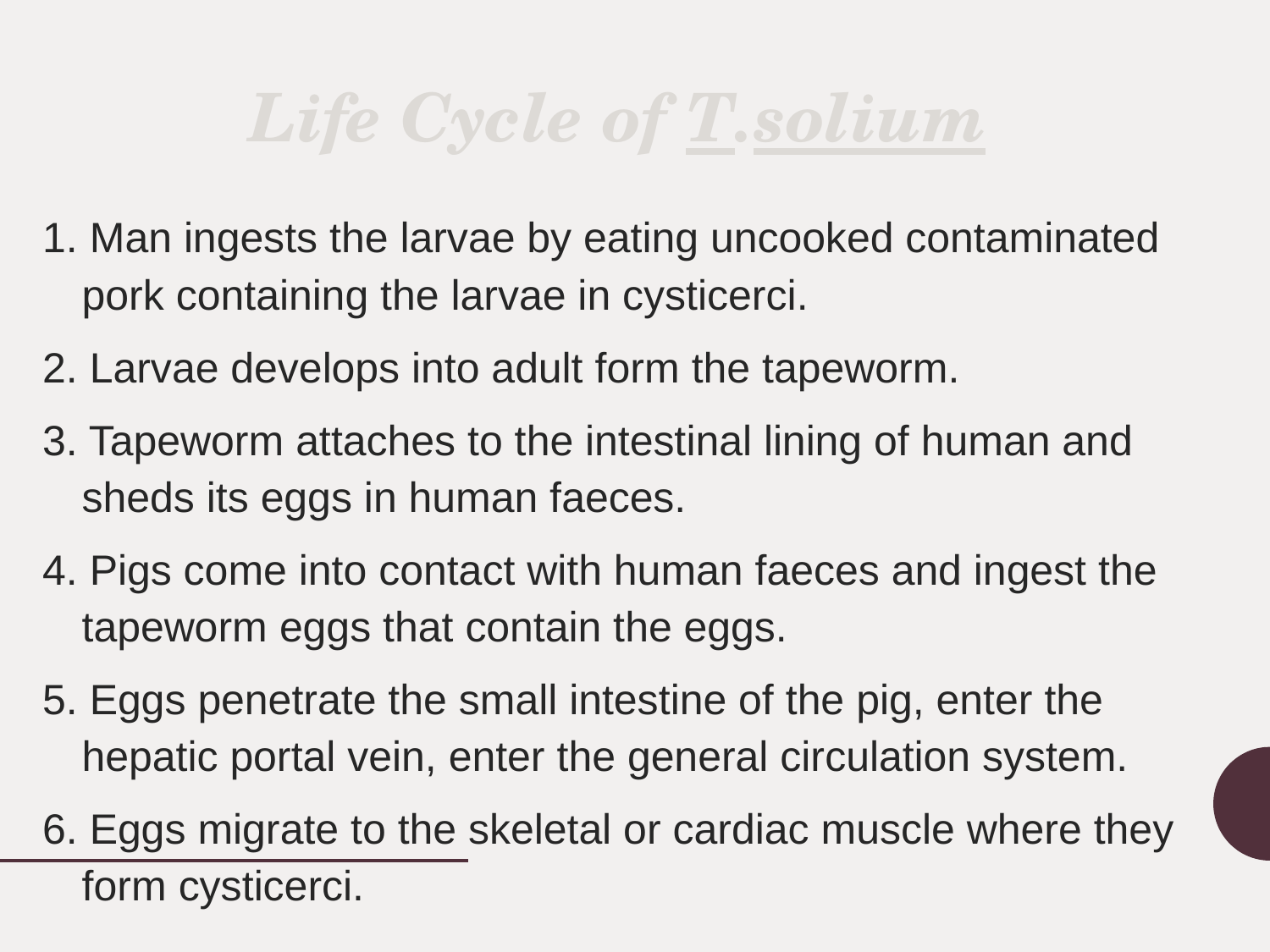

# Life Cycle of T.solium
1. Man ingests the larvae by eating uncooked contaminated pork containing the larvae in cysticerci.
2. Larvae develops into adult form the tapeworm.
3. Tapeworm attaches to the intestinal lining of human and sheds its eggs in human faeces.
4. Pigs come into contact with human faeces and ingest the tapeworm eggs that contain the eggs.
5. Eggs penetrate the small intestine of the pig, enter the hepatic portal vein, enter the general circulation system.
6. Eggs migrate to the skeletal or cardiac muscle where they form cysticerci.